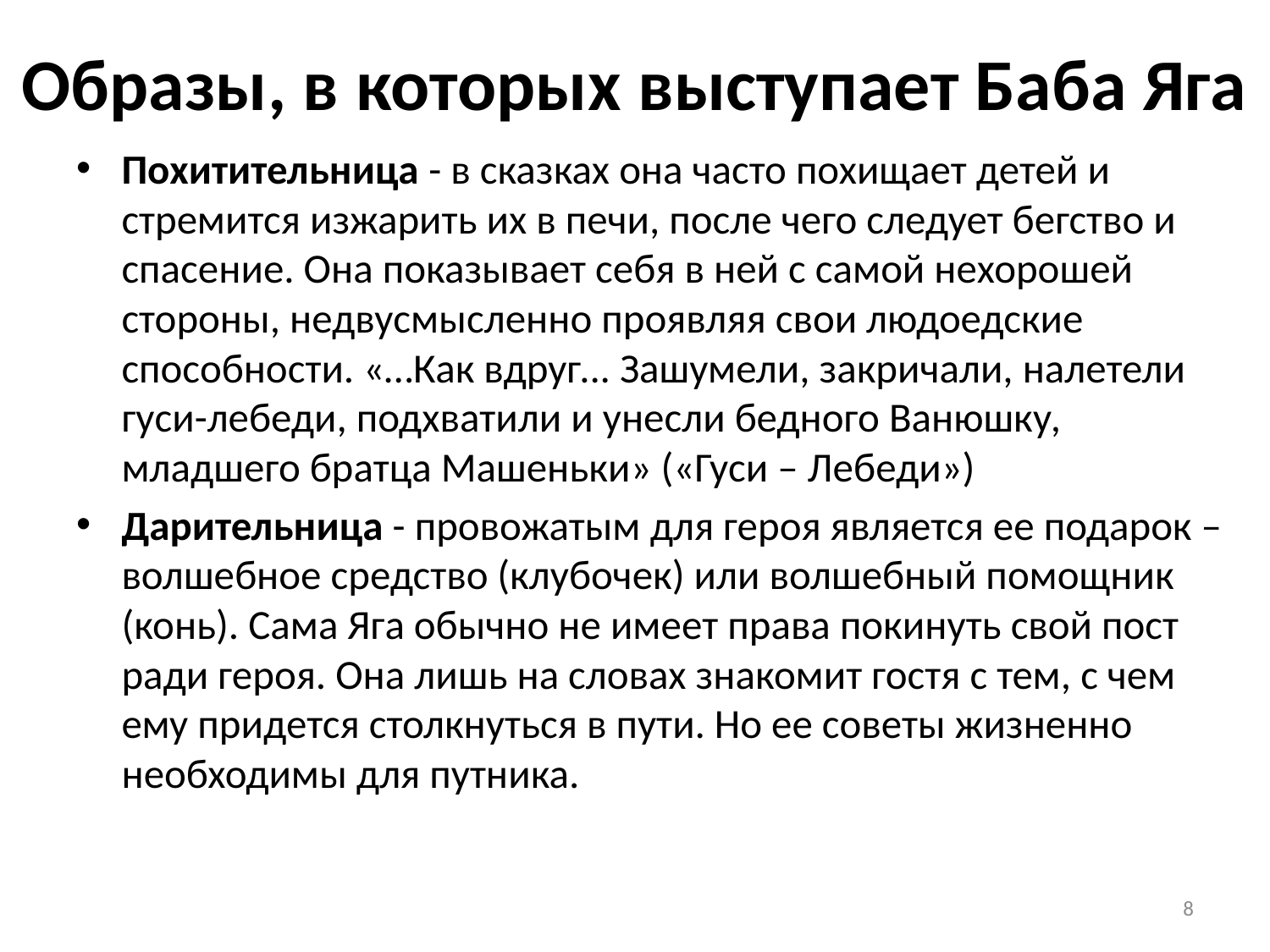

# Образы, в которых выступает Баба Яга
Похитительница - в сказках она часто похищает детей и стремится изжарить их в печи, после чего следует бегство и спасение. Она показывает себя в ней с самой нехорошей стороны, недвусмысленно проявляя свои людоедские способности. «…Как вдруг... Зашумели, закричали, налетели гуси-лебеди, подхватили и унесли бедного Ванюшку, младшего братца Машеньки» («Гуси – Лебеди»)
Дарительница - провожатым для героя является ее подарок – волшебное средство (клубочек) или волшебный помощник (конь). Сама Яга обычно не имеет права покинуть свой пост ради героя. Она лишь на словах знакомит гостя с тем, с чем ему придется столкнуться в пути. Но ее советы жизненно необходимы для путника.

8